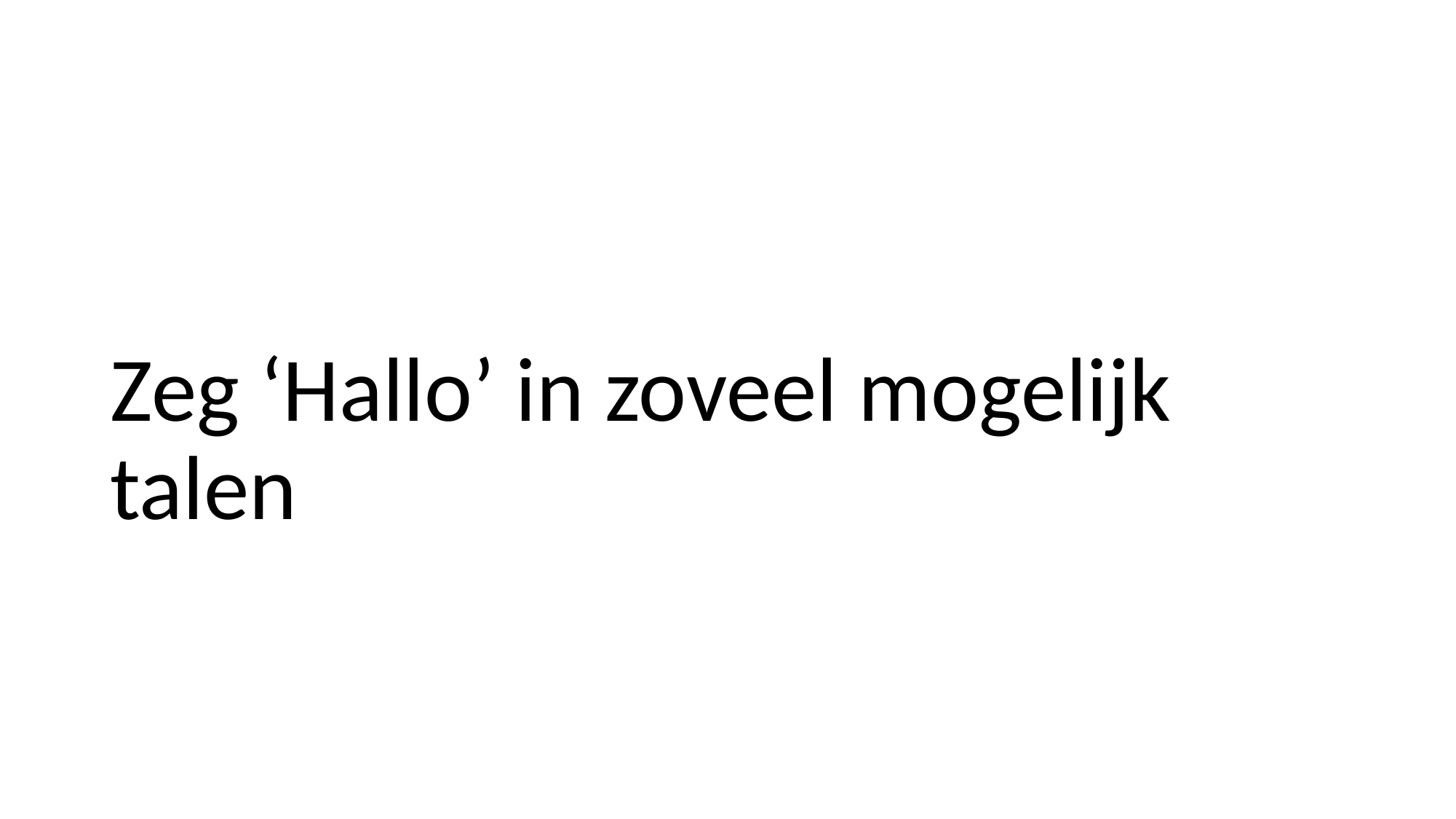

# Zeg ‘Hallo’ in zoveel mogelijk talen